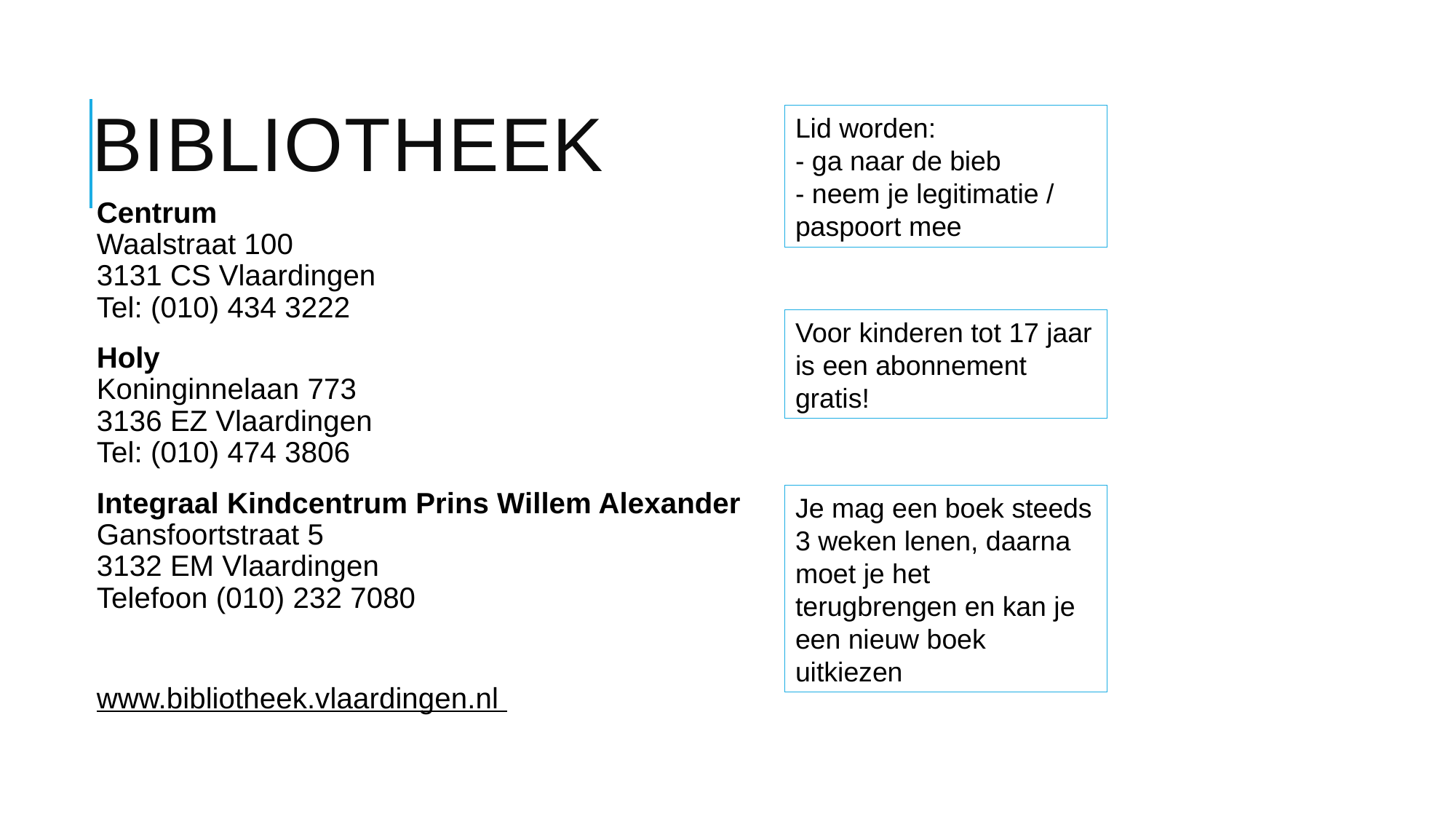

# bibliotheek
Lid worden:
- ga naar de bieb
- neem je legitimatie / paspoort mee
Centrum
Waalstraat 100
3131 CS Vlaardingen
Tel: (010) 434 3222
Holy
Koninginnelaan 773
3136 EZ Vlaardingen
Tel: (010) 474 3806
Integraal Kindcentrum Prins Willem Alexander
Gansfoortstraat 5
3132 EM Vlaardingen
Telefoon (010) 232 7080

www.bibliotheek.vlaardingen.nl
Voor kinderen tot 17 jaar is een abonnement gratis!
Je mag een boek steeds 3 weken lenen, daarna moet je het terugbrengen en kan je een nieuw boek uitkiezen